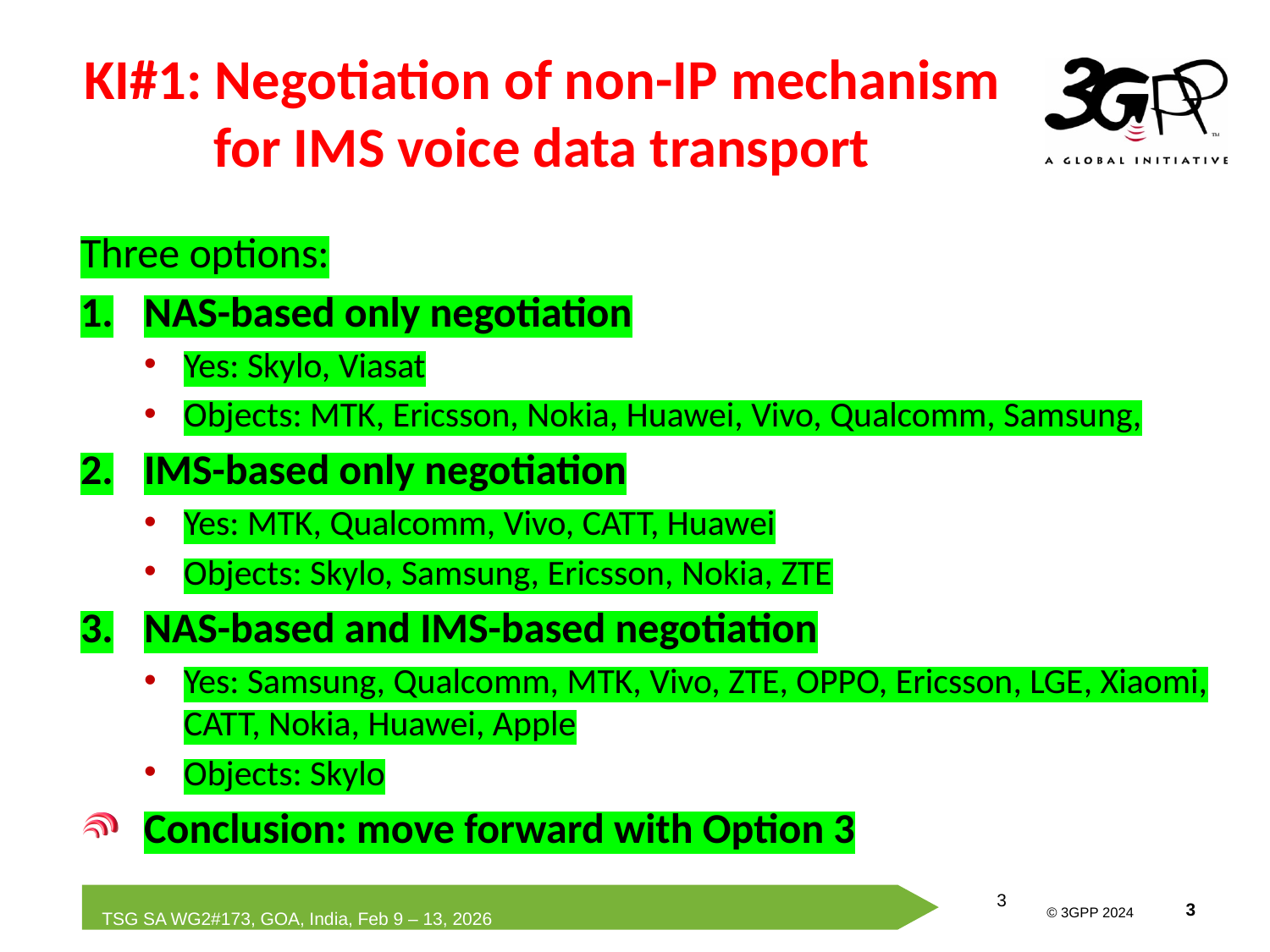

# KI#1: Negotiation of non-IP mechanism for IMS voice data transport
Three options:
NAS-based only negotiation
Yes: Skylo, Viasat
Objects: MTK, Ericsson, Nokia, Huawei, Vivo, Qualcomm, Samsung,
IMS-based only negotiation
Yes: MTK, Qualcomm, Vivo, CATT, Huawei
Objects: Skylo, Samsung, Ericsson, Nokia, ZTE
NAS-based and IMS-based negotiation
Yes: Samsung, Qualcomm, MTK, Vivo, ZTE, OPPO, Ericsson, LGE, Xiaomi, CATT, Nokia, Huawei, Apple
Objects: Skylo
Conclusion: move forward with Option 3
3